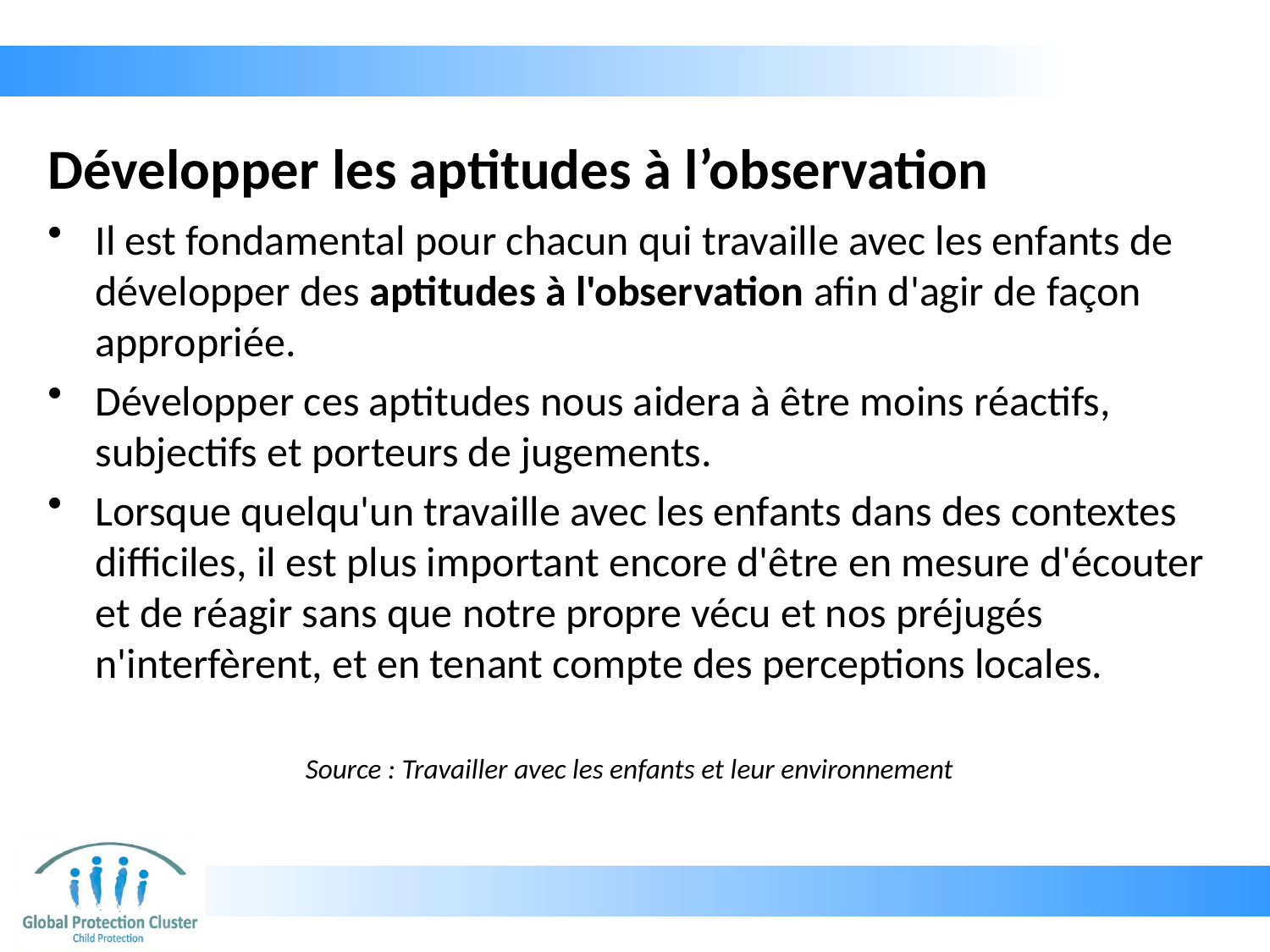

# Développer les aptitudes à l’observation
Il est fondamental pour chacun qui travaille avec les enfants de développer des aptitudes à l'observation afin d'agir de façon appropriée.
Développer ces aptitudes nous aidera à être moins réactifs, subjectifs et porteurs de jugements.
Lorsque quelqu'un travaille avec les enfants dans des contextes difficiles, il est plus important encore d'être en mesure d'écouter et de réagir sans que notre propre vécu et nos préjugés n'interfèrent, et en tenant compte des perceptions locales.

Source : Travailler avec les enfants et leur environnement